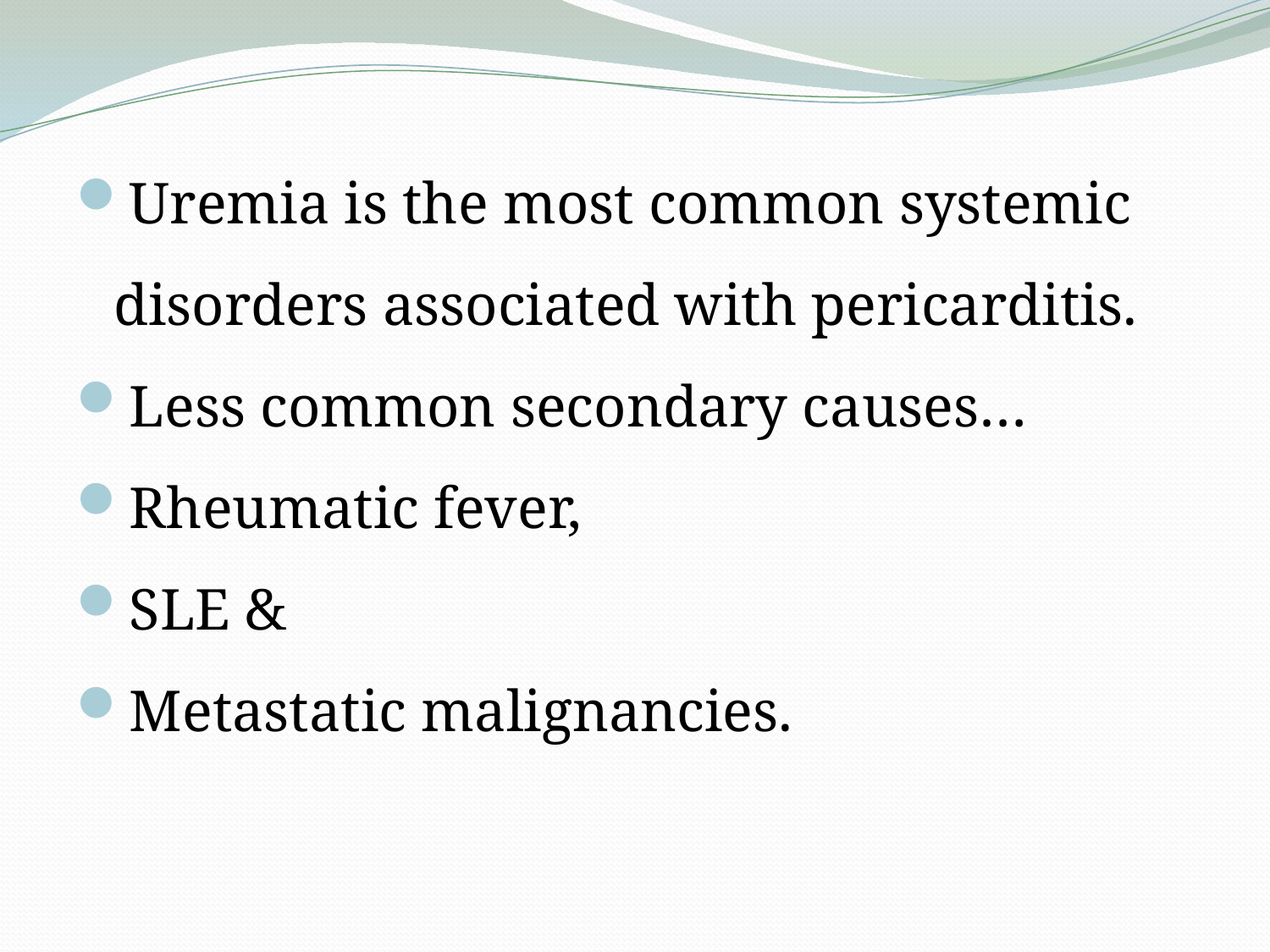

Uremia is the most common systemic disorders associated with pericarditis.
Less common secondary causes…
Rheumatic fever,
SLE &
Metastatic malignancies.